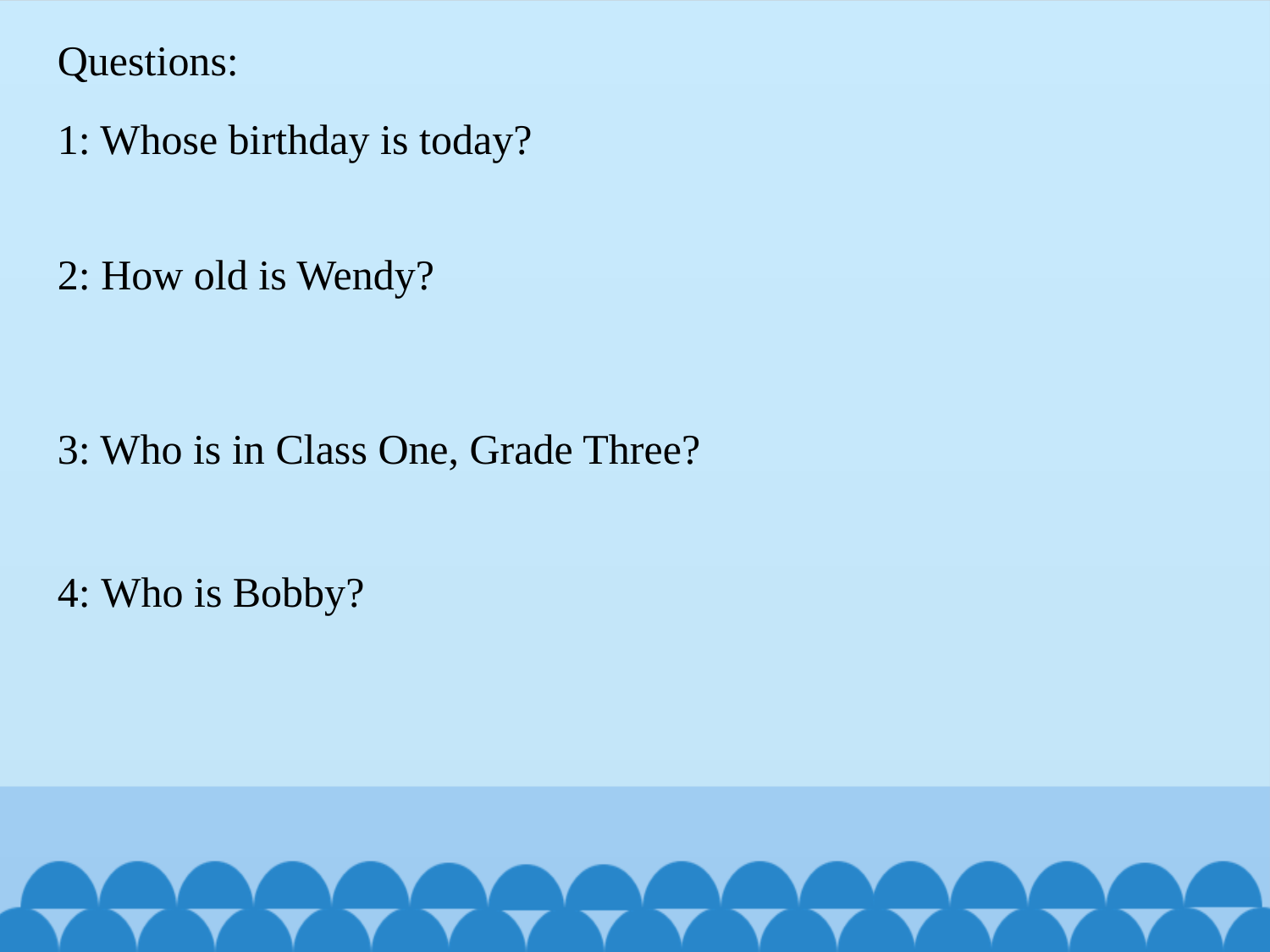

Questions:
1: Whose birthday is today?
2: How old is Wendy?

3: Who is in Class One, Grade Three?
4: Who is Bobby?